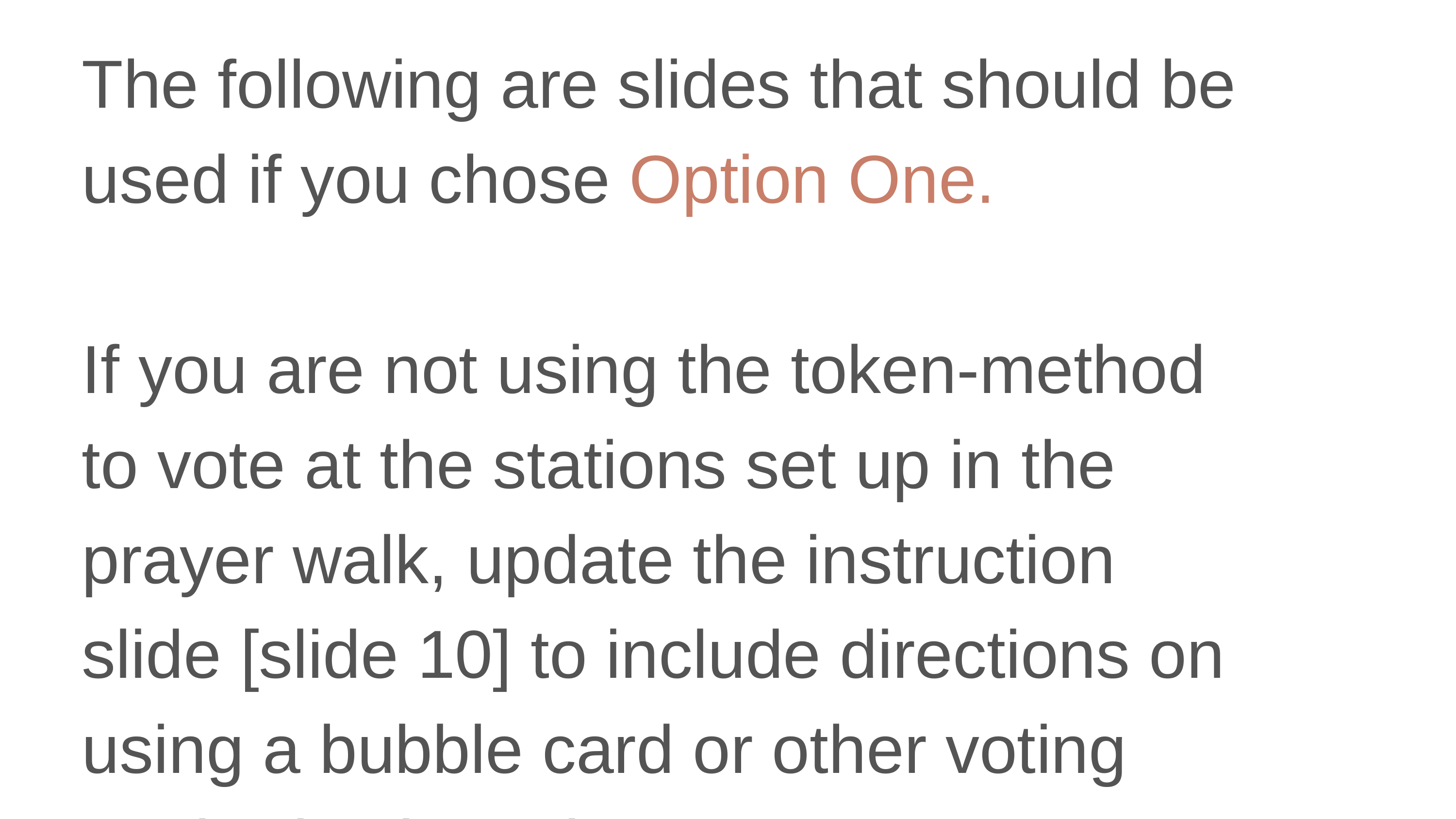

The following are slides that should be used if you chose Option One.

If you are not using the token-method to vote at the stations set up in the prayer walk, update the instruction slide [slide 10] to include directions on using a bubble card or other voting method selected.